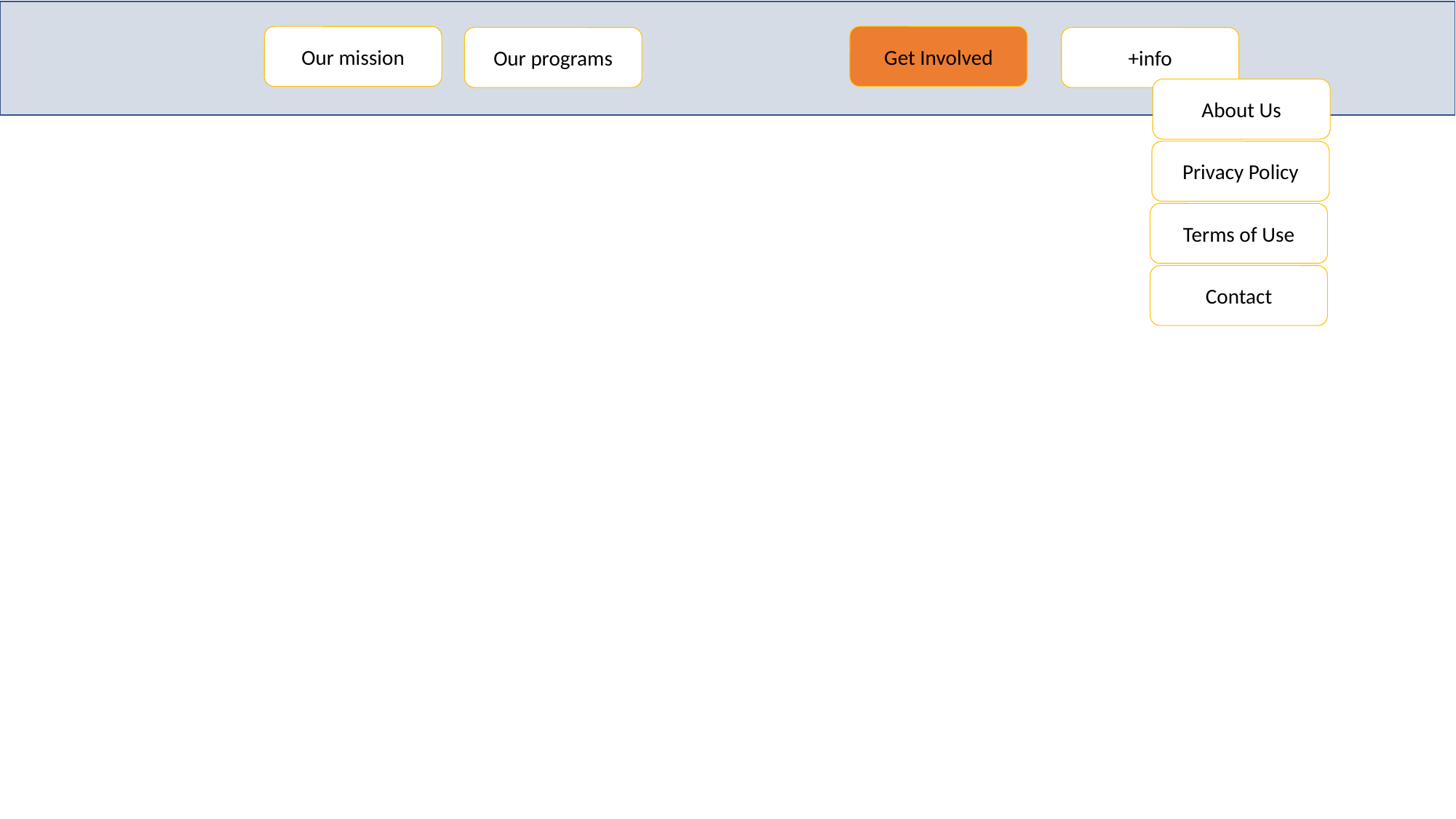

Our mission
Get Involved
Our programs
+info
About Us
Privacy Policy
Terms of Use
Contact